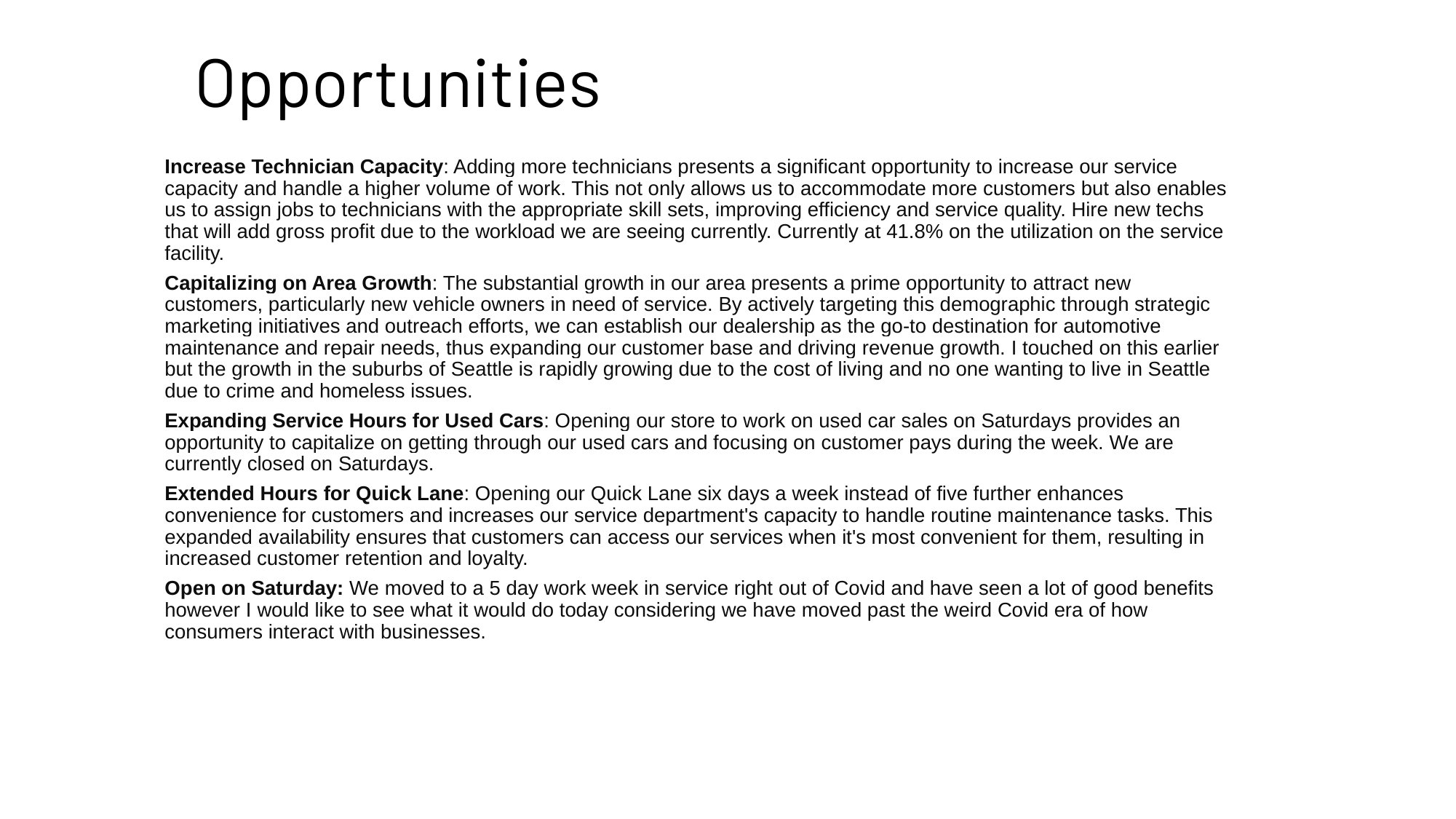

# Opportunities
Increase Technician Capacity: Adding more technicians presents a significant opportunity to increase our service capacity and handle a higher volume of work. This not only allows us to accommodate more customers but also enables us to assign jobs to technicians with the appropriate skill sets, improving efficiency and service quality. Hire new techs that will add gross profit due to the workload we are seeing currently. Currently at 41.8% on the utilization on the service facility.
Capitalizing on Area Growth: The substantial growth in our area presents a prime opportunity to attract new customers, particularly new vehicle owners in need of service. By actively targeting this demographic through strategic marketing initiatives and outreach efforts, we can establish our dealership as the go-to destination for automotive maintenance and repair needs, thus expanding our customer base and driving revenue growth. I touched on this earlier but the growth in the suburbs of Seattle is rapidly growing due to the cost of living and no one wanting to live in Seattle due to crime and homeless issues.
Expanding Service Hours for Used Cars: Opening our store to work on used car sales on Saturdays provides an opportunity to capitalize on getting through our used cars and focusing on customer pays during the week. We are currently closed on Saturdays.
Extended Hours for Quick Lane: Opening our Quick Lane six days a week instead of five further enhances convenience for customers and increases our service department's capacity to handle routine maintenance tasks. This expanded availability ensures that customers can access our services when it's most convenient for them, resulting in increased customer retention and loyalty.
Open on Saturday: We moved to a 5 day work week in service right out of Covid and have seen a lot of good benefits however I would like to see what it would do today considering we have moved past the weird Covid era of how consumers interact with businesses.